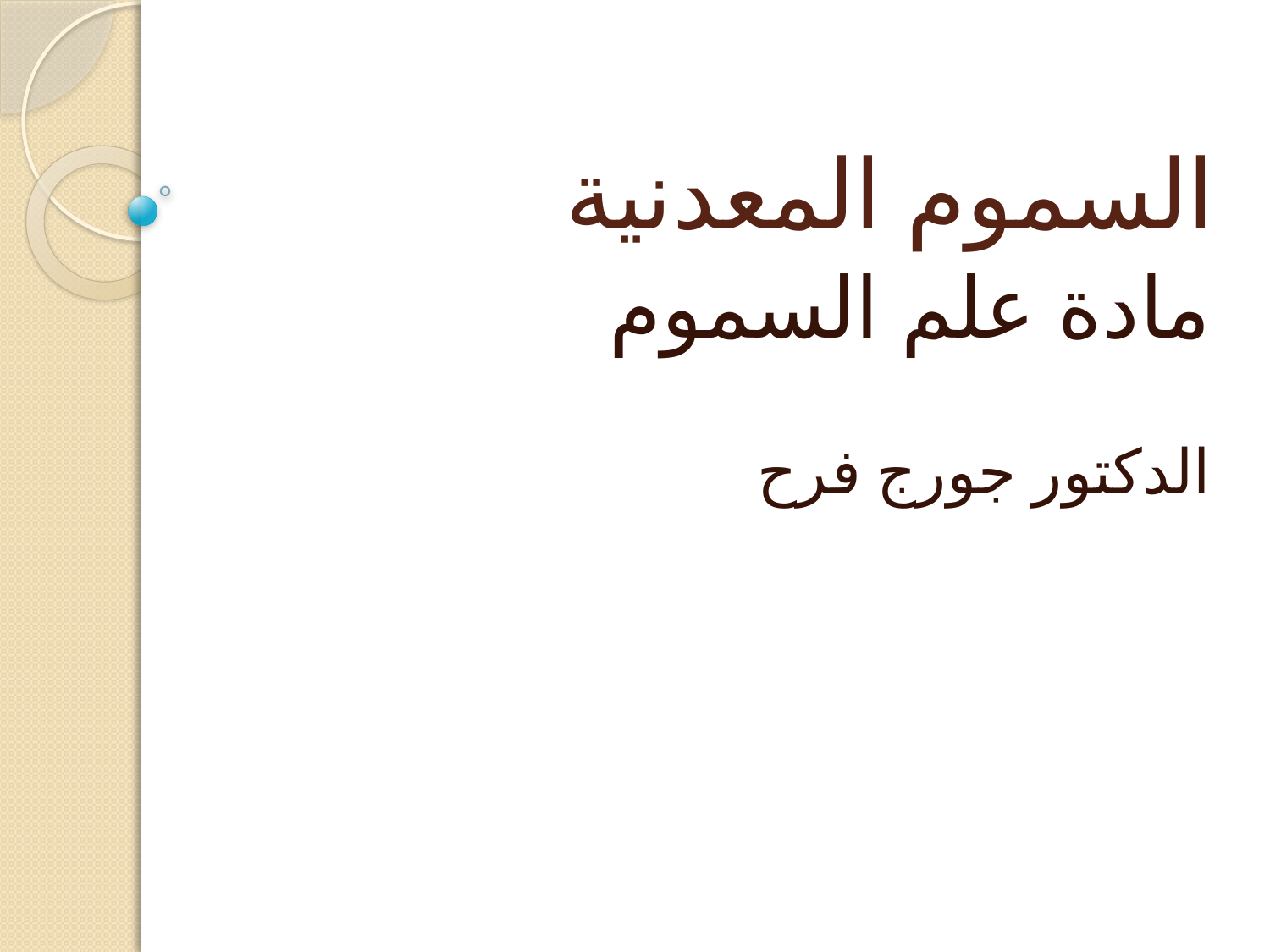

# السموم المعدنية
مادة علم السموم

الدكتور جورج فرح